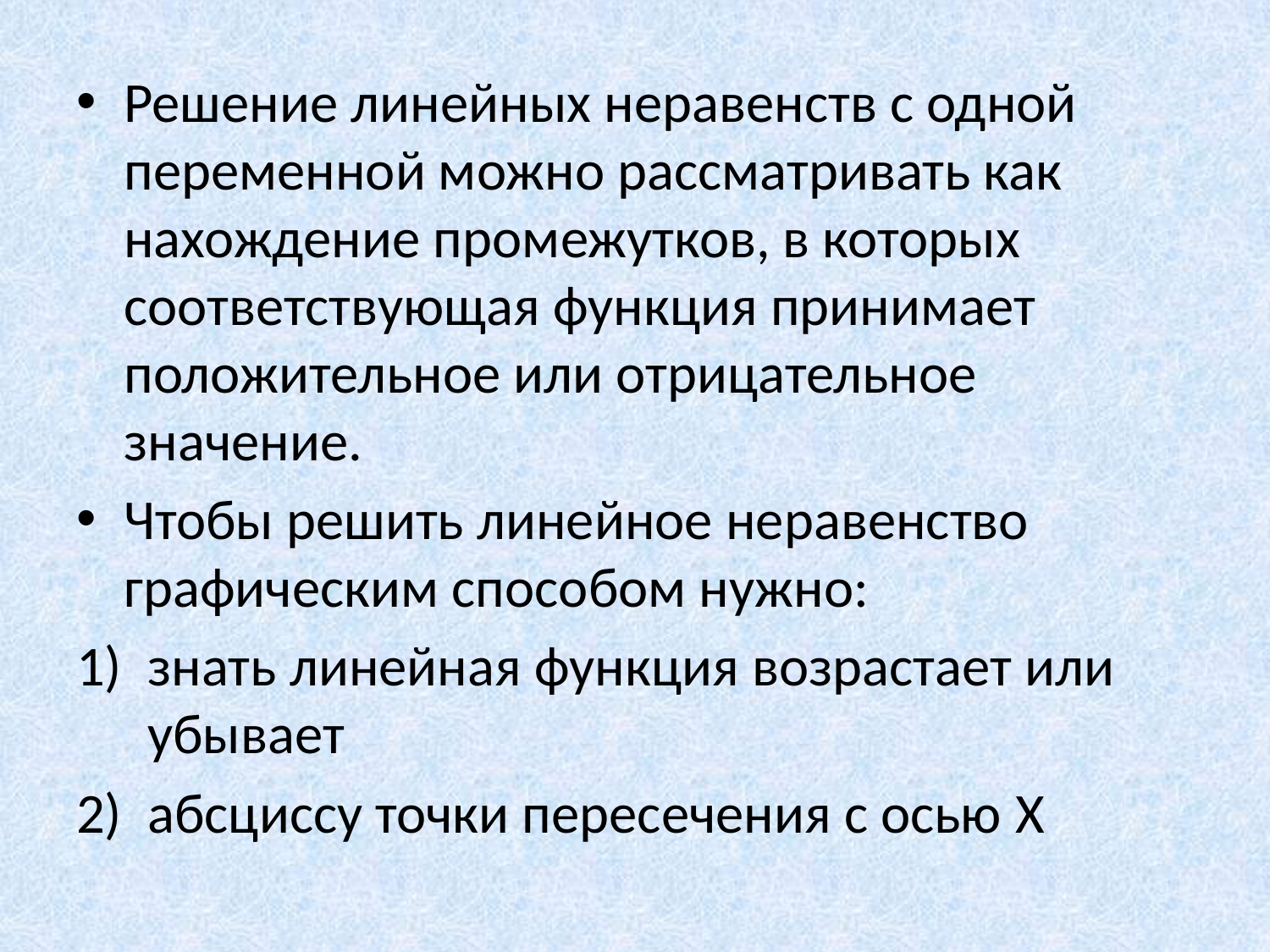

Решение линейных неравенств с одной переменной можно рассматривать как нахождение промежутков, в которых соответствующая функция принимает положительное или отрицательное значение.
Чтобы решить линейное неравенство графическим способом нужно:
знать линейная функция возрастает или убывает
абсциссу точки пересечения с осью X